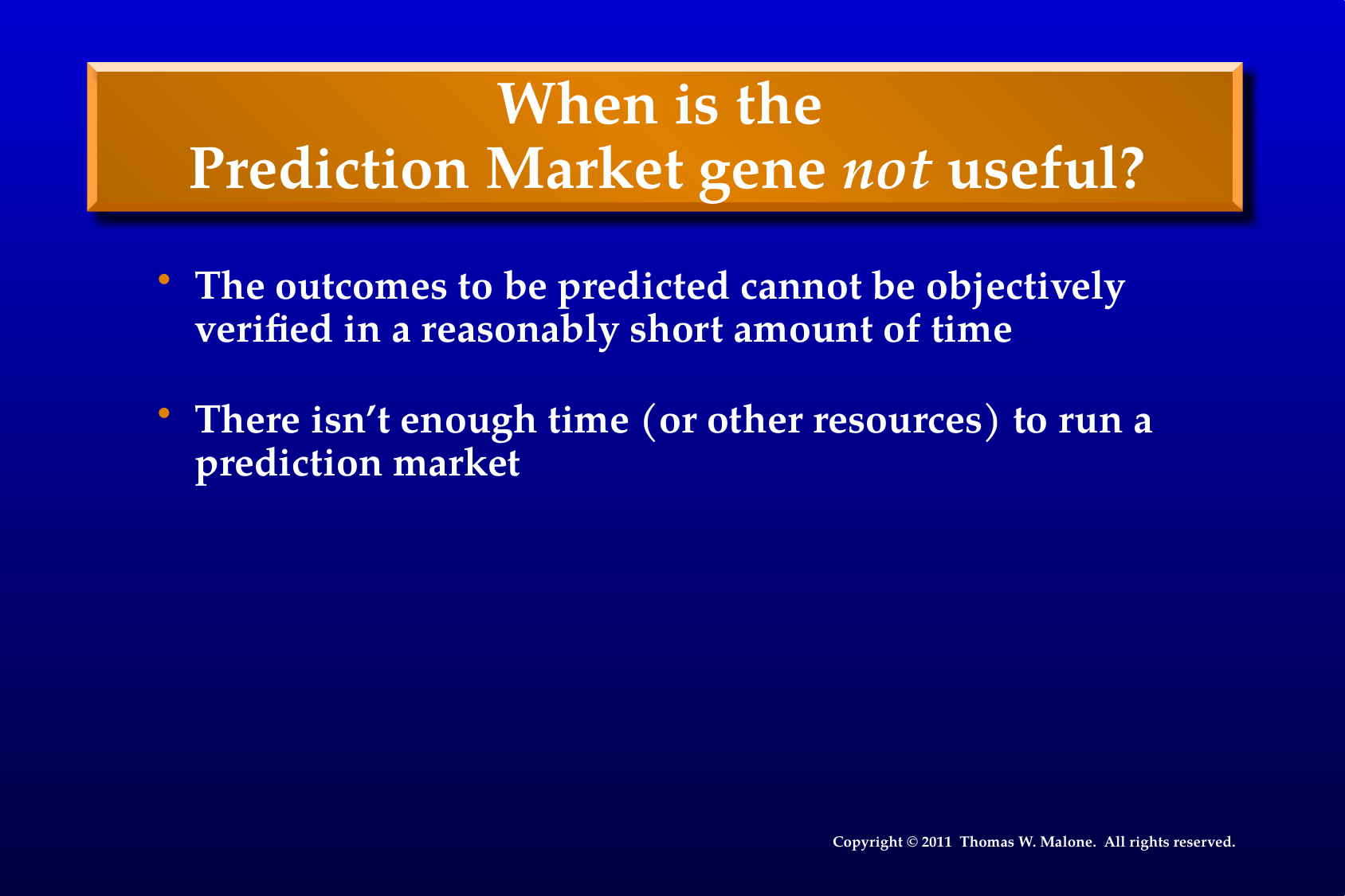

# When is the Prediction Market gene not useful?
The outcomes to be predicted cannot be objectively verified in a reasonably short amount of time
There isn’t enough time (or other resources) to run a prediction market